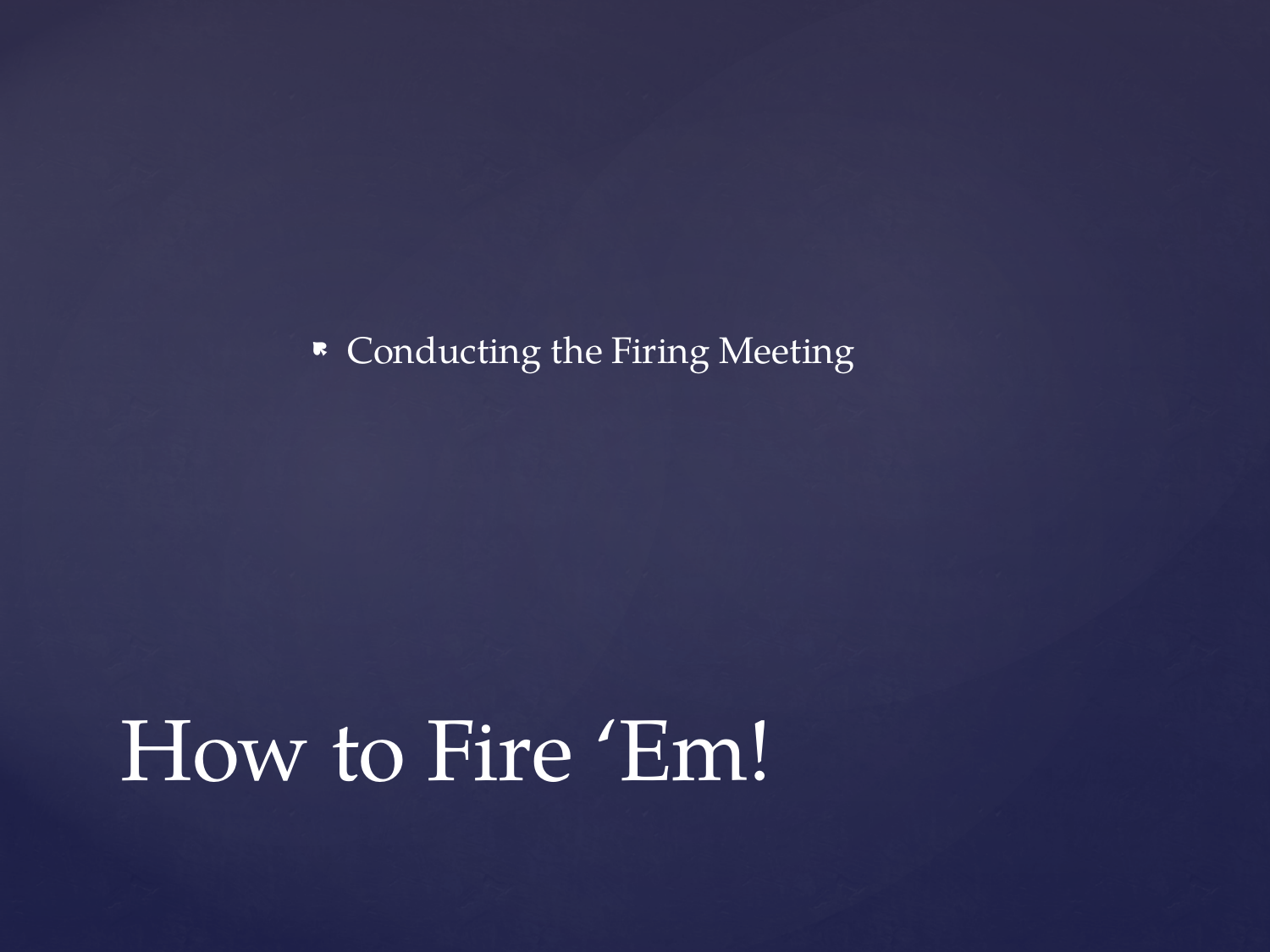

Conducting the Firing Meeting
# How to Fire ‘Em!